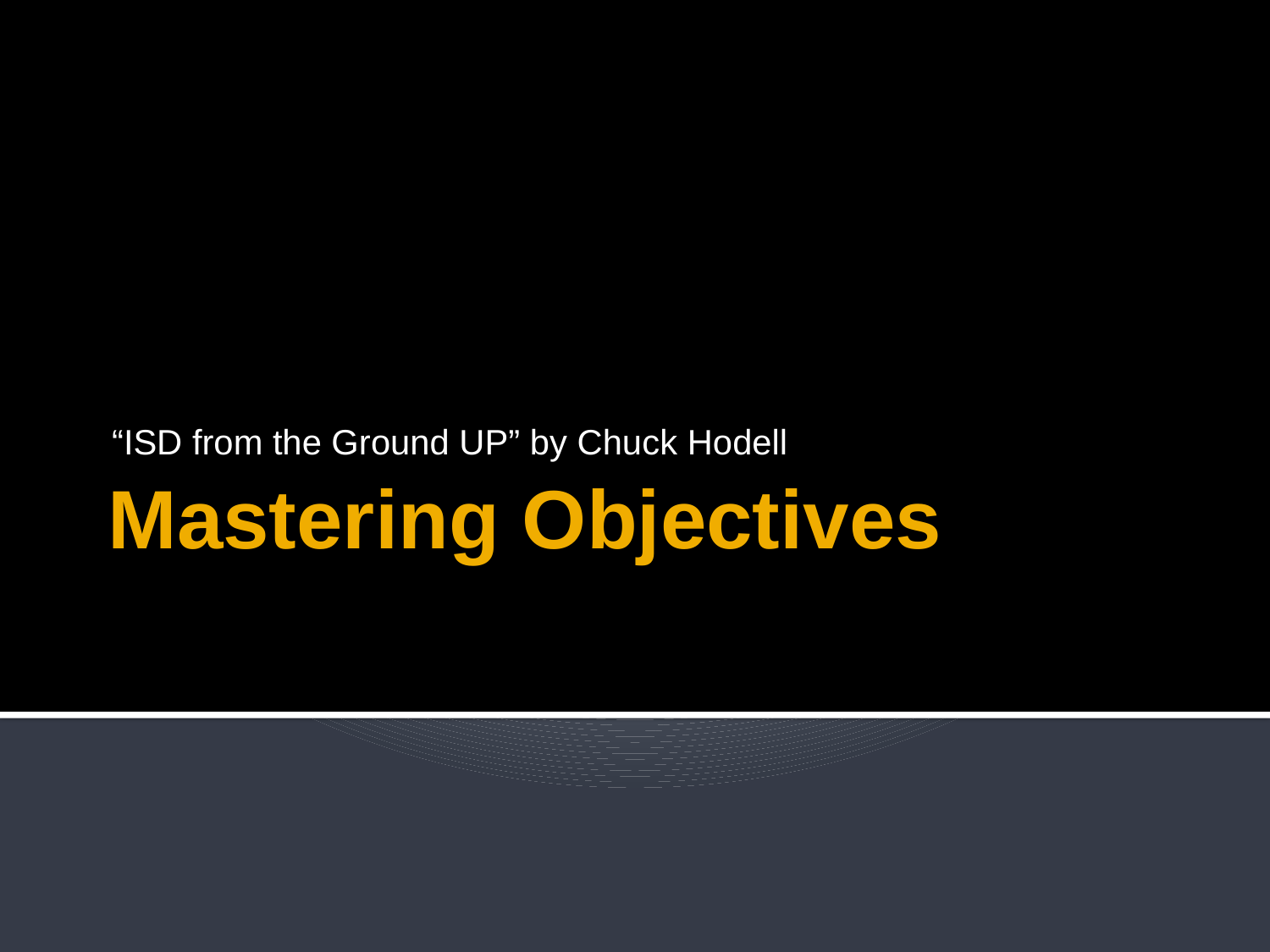

“ISD from the Ground UP” by Chuck Hodell
# Mastering Objectives